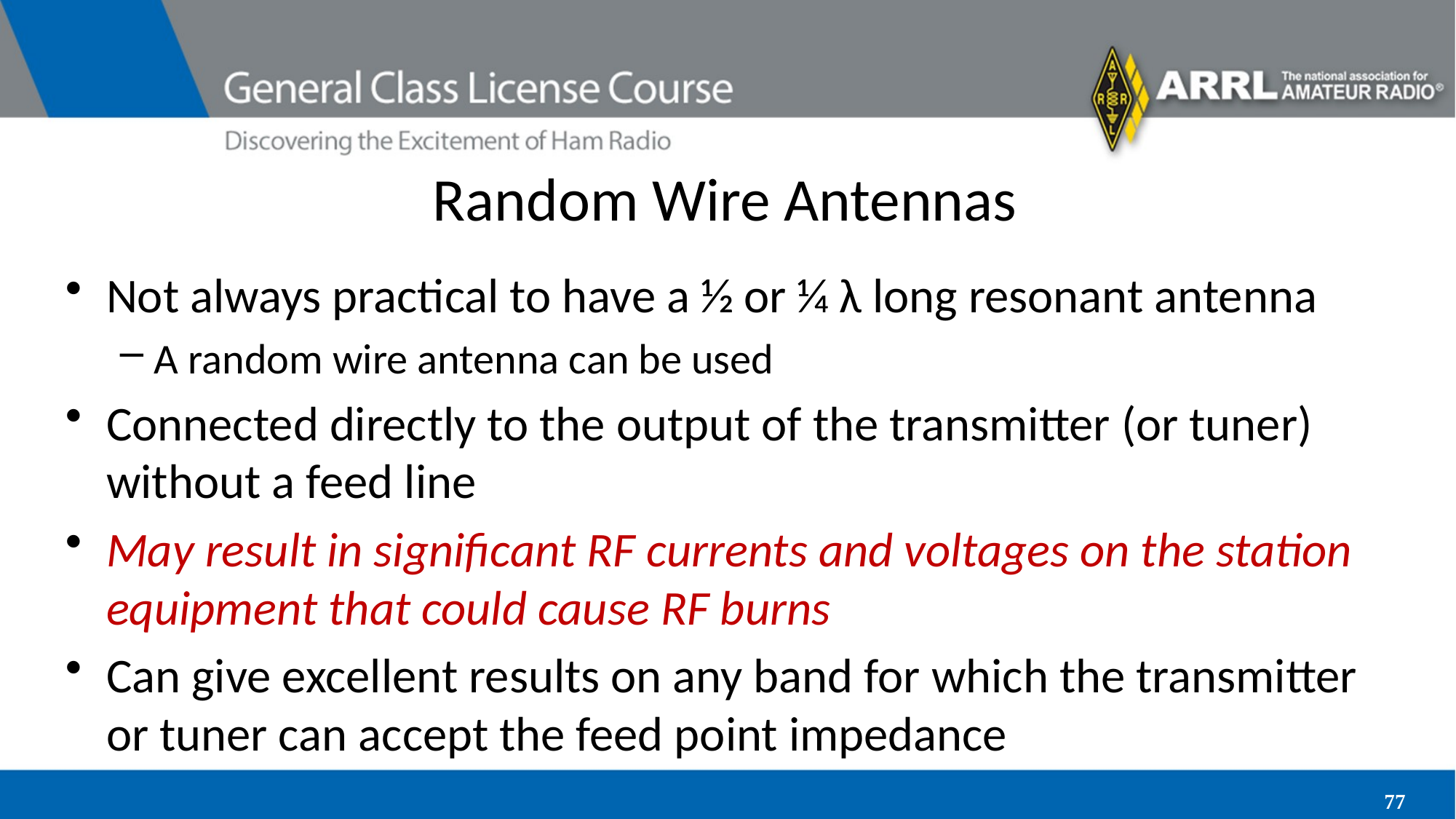

# Random Wire Antennas
Not always practical to have a 1⁄2 or 1⁄4 λ long resonant antenna
A random wire antenna can be used
Connected directly to the output of the transmitter (or tuner) without a feed line
May result in significant RF currents and voltages on the station equipment that could cause RF burns
Can give excellent results on any band for which the transmitter or tuner can accept the feed point impedance